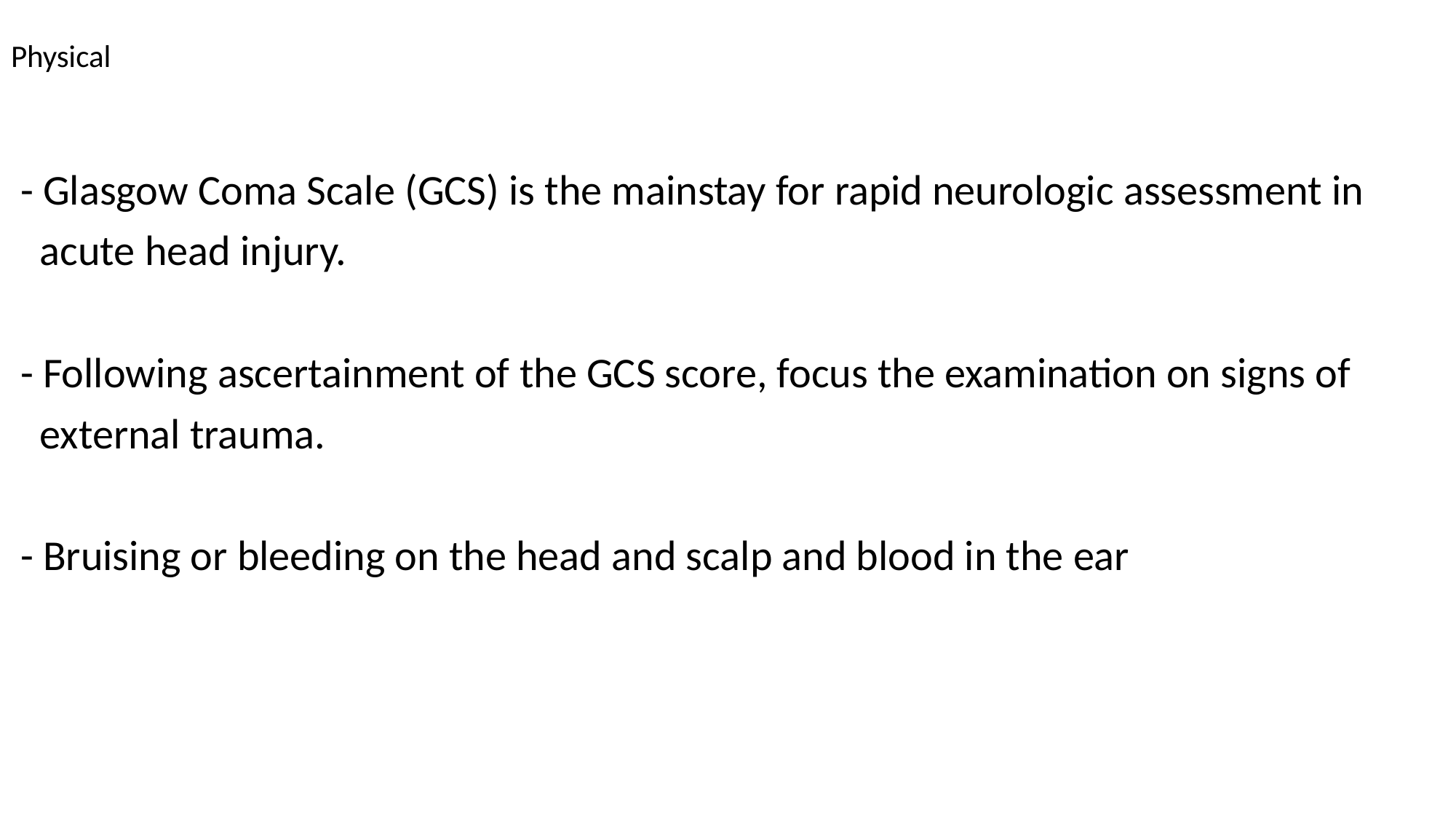

# Physical

 - Glasgow Coma Scale (GCS) is the mainstay for rapid neurologic assessment in
   acute head injury.

 - Following ascertainment of the GCS score, focus the examination on signs of
   external trauma.

 - Bruising or bleeding on the head and scalp and blood in the ear